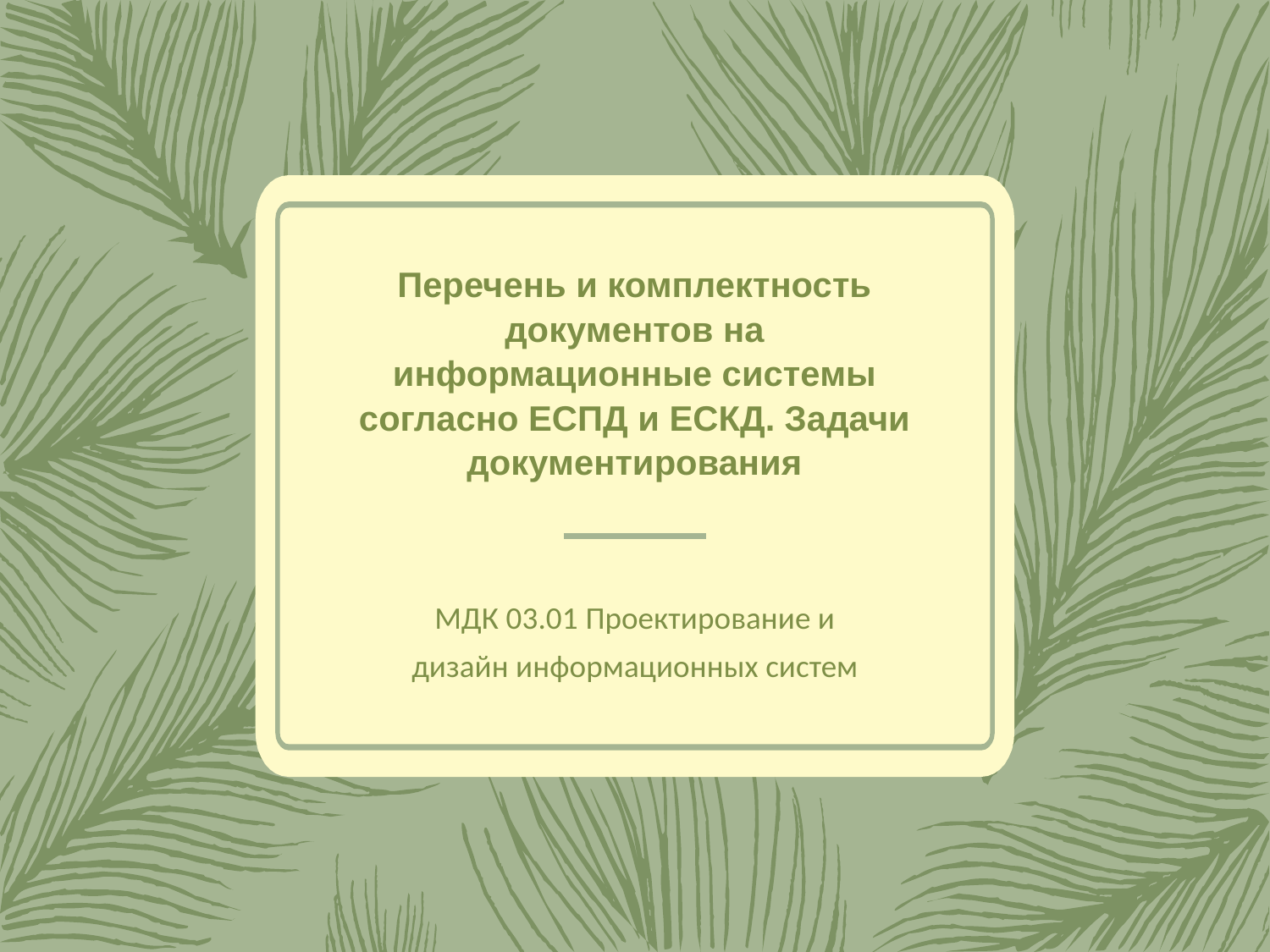

# Перечень и комплектность документов на информационные системы согласно ЕСПД и ЕСКД. Задачи документирования
МДК 03.01 Проектирование и дизайн информационных систем